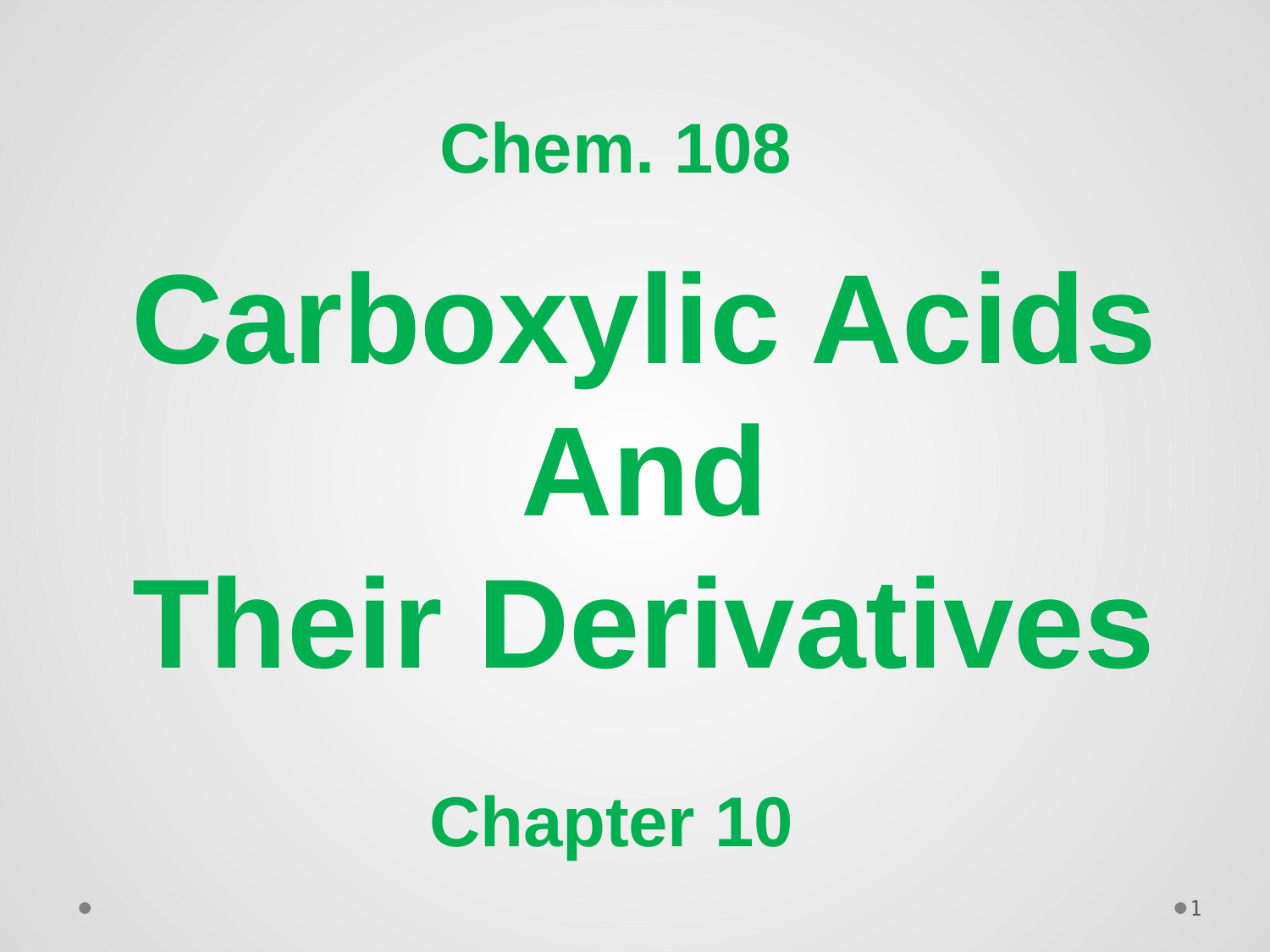

Chem. 108
Carboxylic Acids
And
Their Derivatives
Chapter 10
1